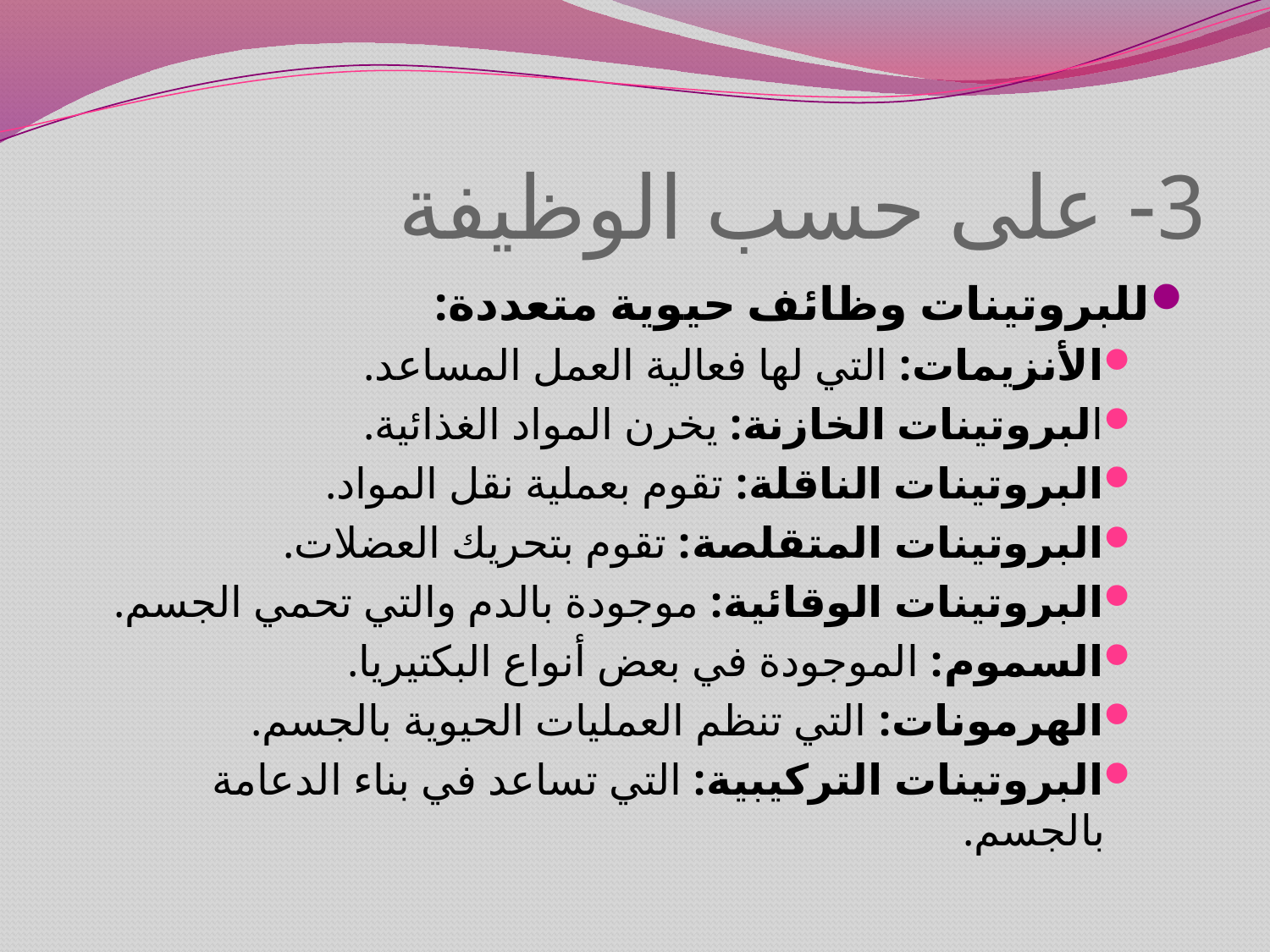

# 3- على حسب الوظيفة
للبروتينات وظائف حيوية متعددة:
الأنزيمات: التي لها فعالية العمل المساعد.
البروتينات الخازنة: يخرن المواد الغذائية.
البروتينات الناقلة: تقوم بعملية نقل المواد.
البروتينات المتقلصة: تقوم بتحريك العضلات.
البروتينات الوقائية: موجودة بالدم والتي تحمي الجسم.
السموم: الموجودة في بعض أنواع البكتيريا.
الهرمونات: التي تنظم العمليات الحيوية بالجسم.
البروتينات التركيبية: التي تساعد في بناء الدعامة بالجسم.